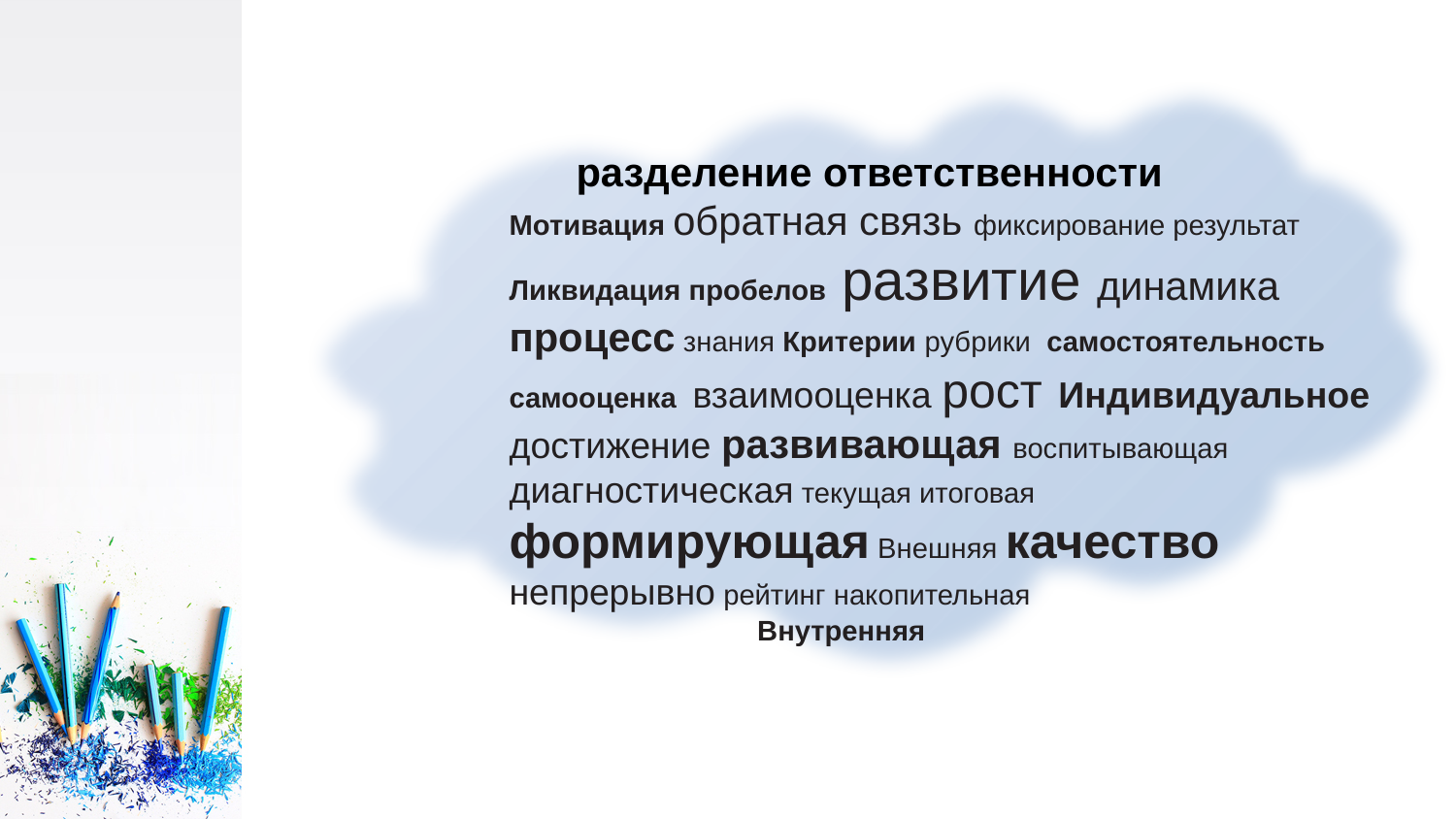

разделение ответственности
Мотивация обратная связь фиксирование результат
Ликвидация пробелов развитие динамика
процесс знания Критерии рубрики  самостоятельность
самооценка  взаимооценка рост  Индивидуальное
достижение развивающая воспитывающая
диагностическая текущая итоговая
формирующая Внешняя качество
непрерывно рейтинг накопительная
                               Внутренняя